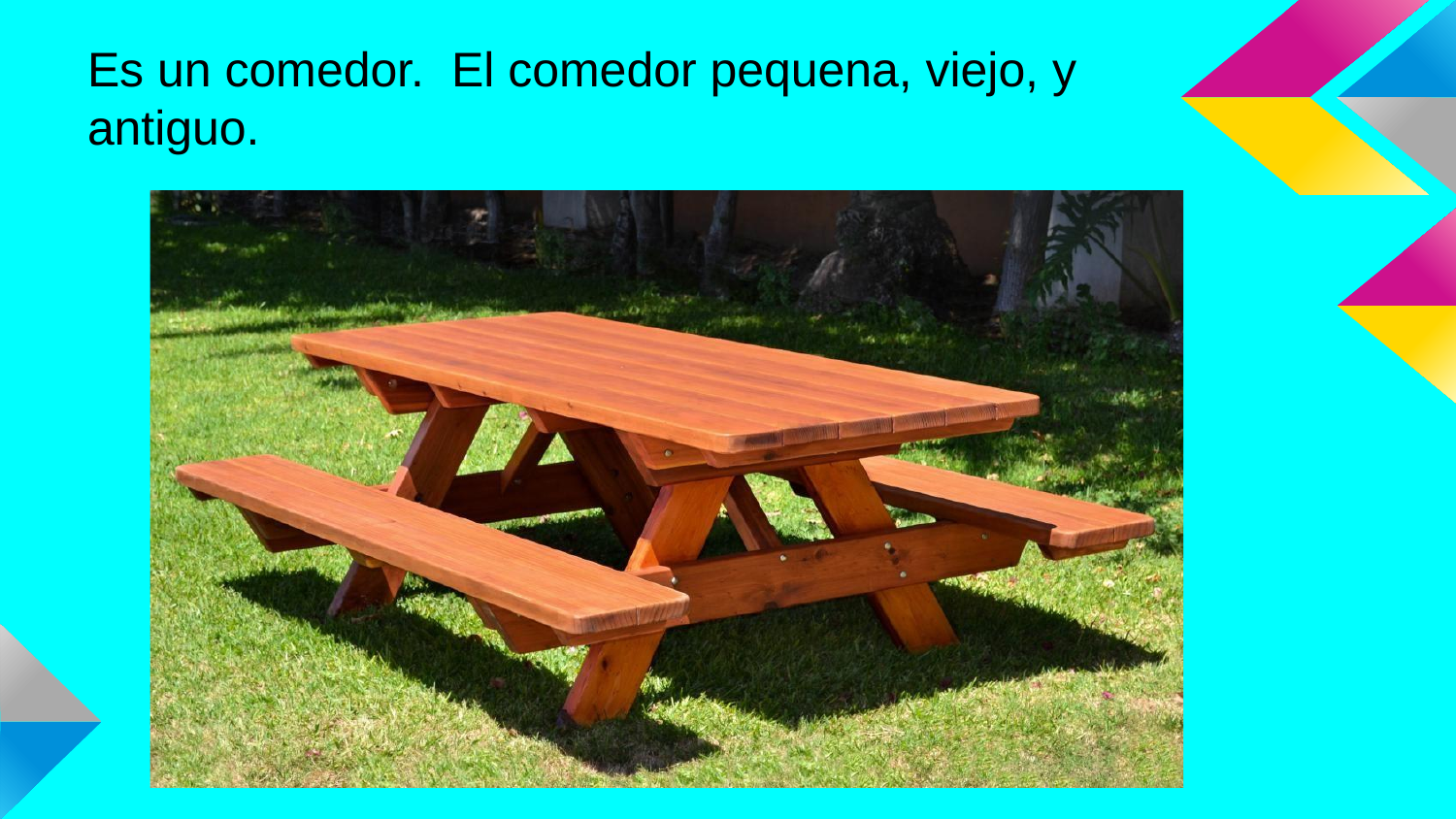

# Es un comedor.  El comedor pequena, viejo, y antiguo.